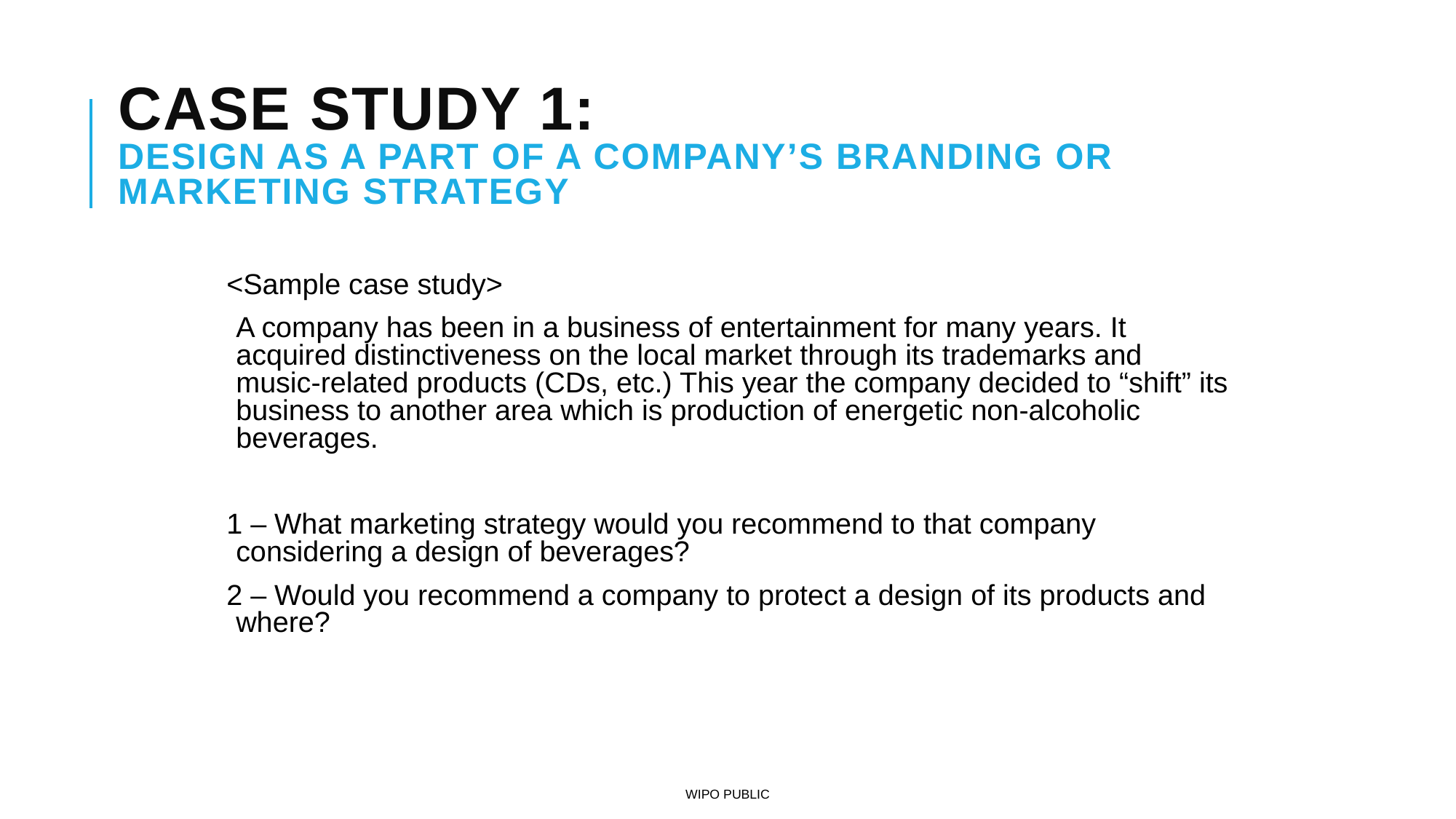

# Case Study 1: Design as a part of a company’s branding or marketing strategy
<Sample case study>
	A company has been in a business of entertainment for many years. It acquired distinctiveness on the local market through its trademarks and music-related products (CDs, etc.) This year the company decided to “shift” its business to another area which is production of energetic non-alcoholic beverages.

1 – What marketing strategy would you recommend to that company considering a design of beverages?
2 – Would you recommend a company to protect a design of its products and where?